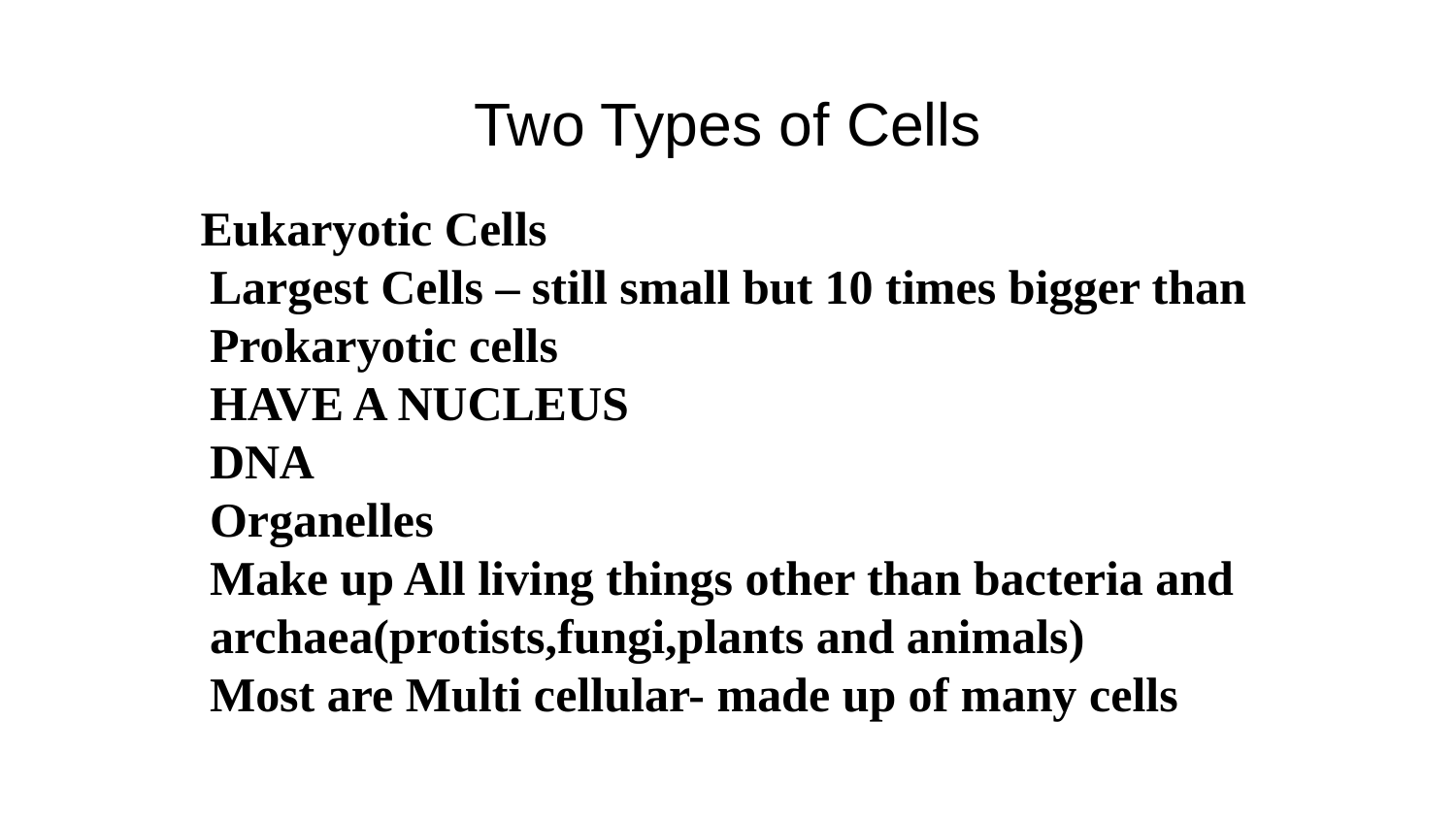

# Two Types of Cells
Eukaryotic Cells
Largest Cells – still small but 10 times bigger than Prokaryotic cells
HAVE A NUCLEUS
DNA
Organelles
Make up All living things other than bacteria and archaea(protists,fungi,plants and animals)
Most are Multi cellular- made up of many cells